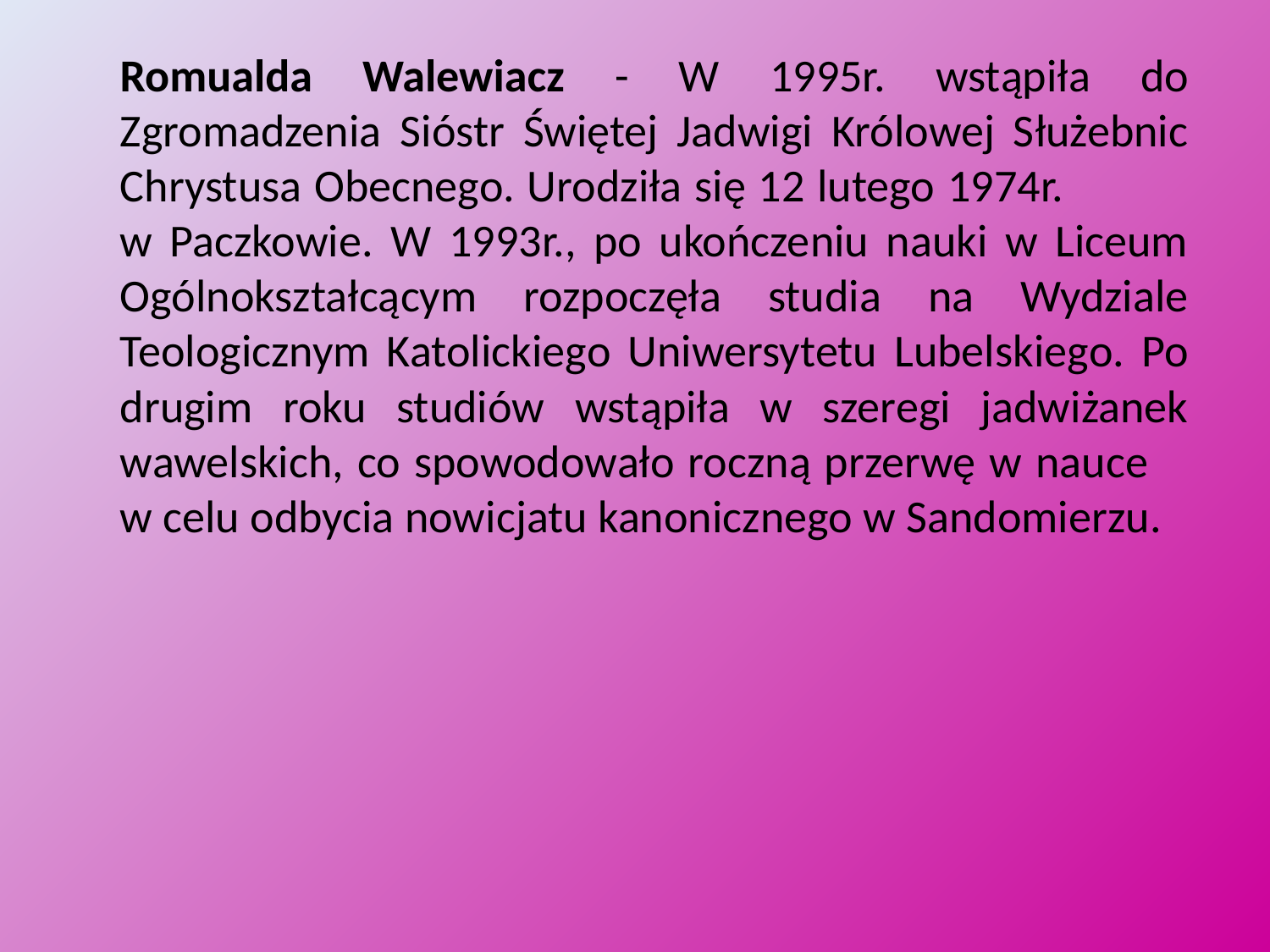

Romualda Walewiacz - W 1995r. wstąpiła do Zgromadzenia Sióstr Świętej Jadwigi Królowej Służebnic Chrystusa Obecnego. Urodziła się 12 lutego 1974r.           w Paczkowie. W 1993r., po ukończeniu nauki w Liceum Ogólnokształcącym rozpoczęła studia na Wydziale Teologicznym Katolickiego Uniwersytetu Lubelskiego. Po drugim roku studiów wstąpiła w szeregi jadwiżanek wawelskich, co spowodowało roczną przerwę w nauce    w celu odbycia nowicjatu kanonicznego w Sandomierzu.